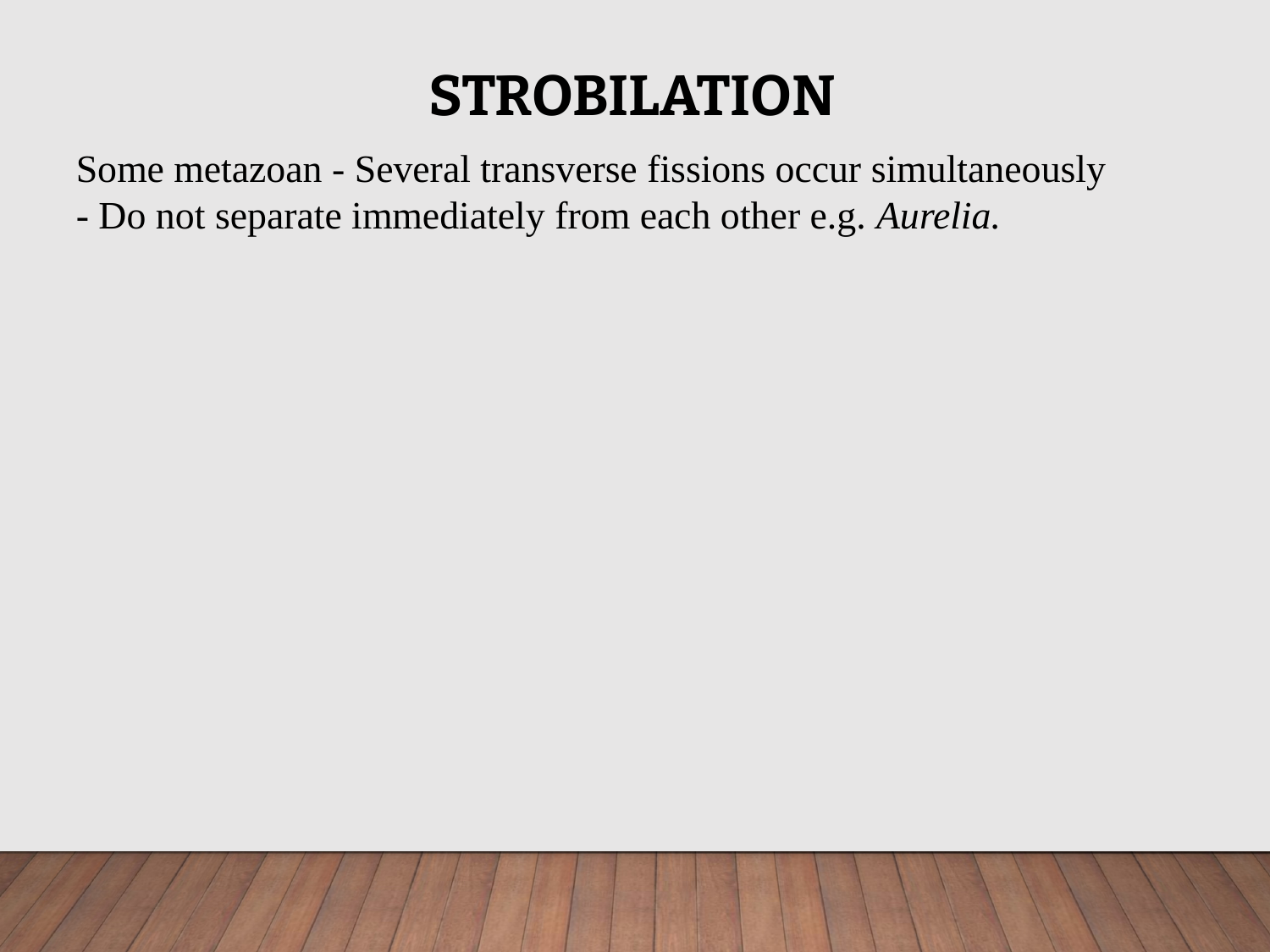

STROBILATION
Some metazoan - Several transverse fissions occur simultaneously
- Do not separate immediately from each other e.g. Aurelia.